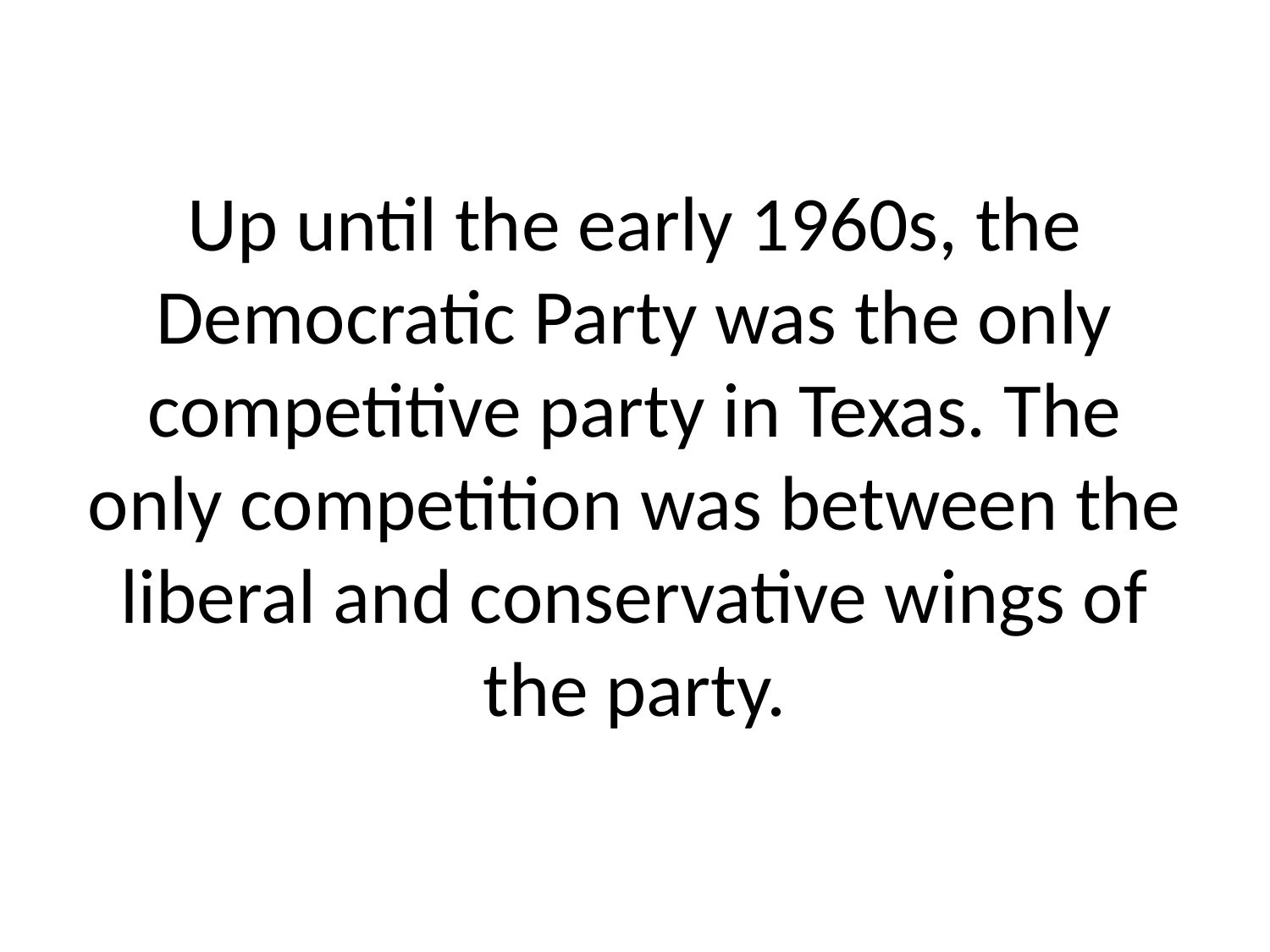

# Up until the early 1960s, the Democratic Party was the only competitive party in Texas. The only competition was between the liberal and conservative wings of the party.